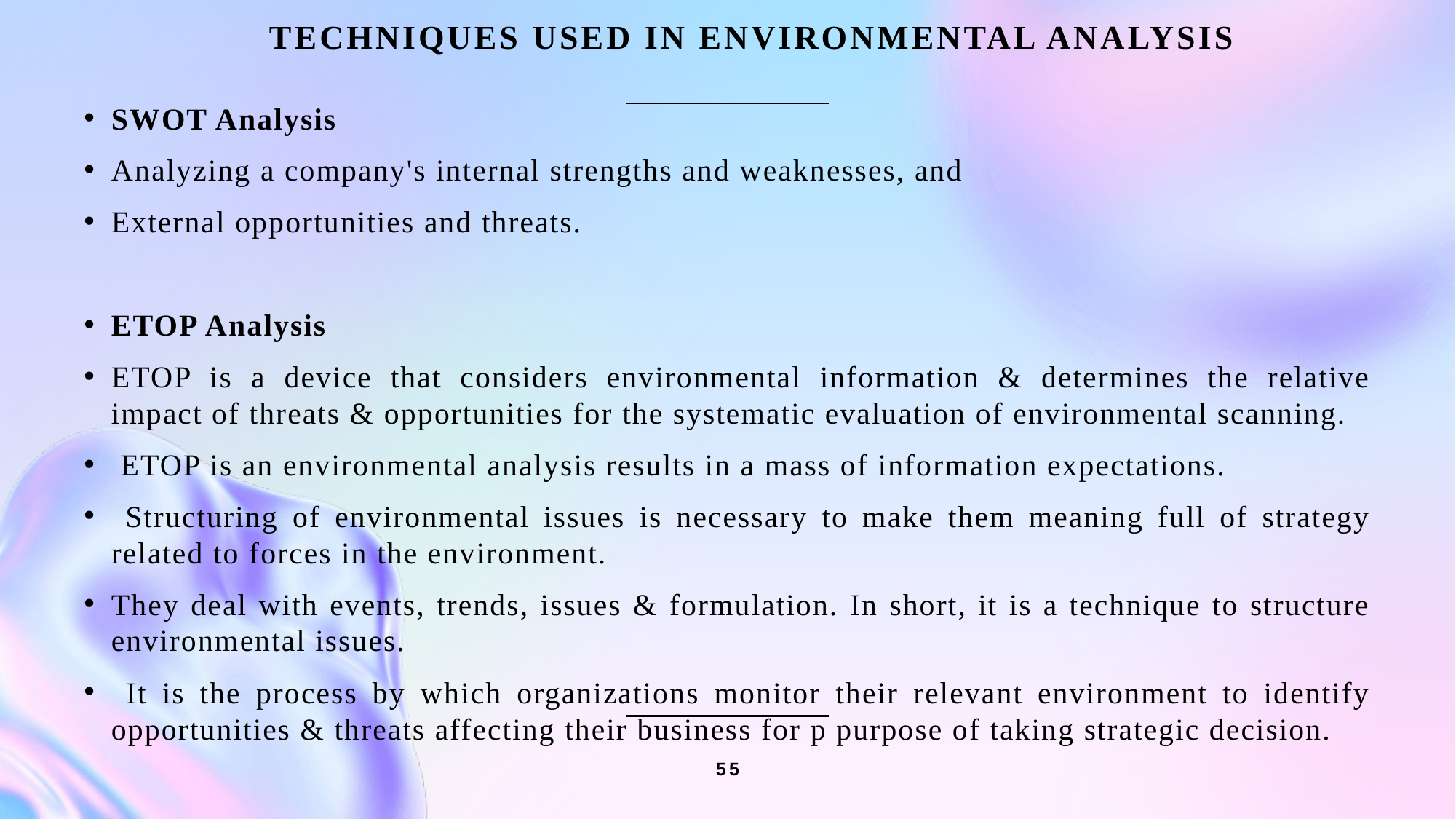

TECHNIQUES USED IN ENVIRONMENTAL ANALYSIS
SWOT Analysis
Analyzing a company's internal strengths and weaknesses, and
External opportunities and threats.

ETOP Analysis
ETOP is a device that considers environmental information & determines the relative impact of threats & opportunities for the systematic evaluation of environmental scanning.
 ETOP is an environmental analysis results in a mass of information expectations.
 Structuring of environmental issues is necessary to make them meaning full of strategy related to forces in the environment.
They deal with events, trends, issues & formulation. In short, it is a technique to structure environmental issues.
 It is the process by which organizations monitor their relevant environment to identify opportunities & threats affecting their business for p purpose of taking strategic decision.
#
55